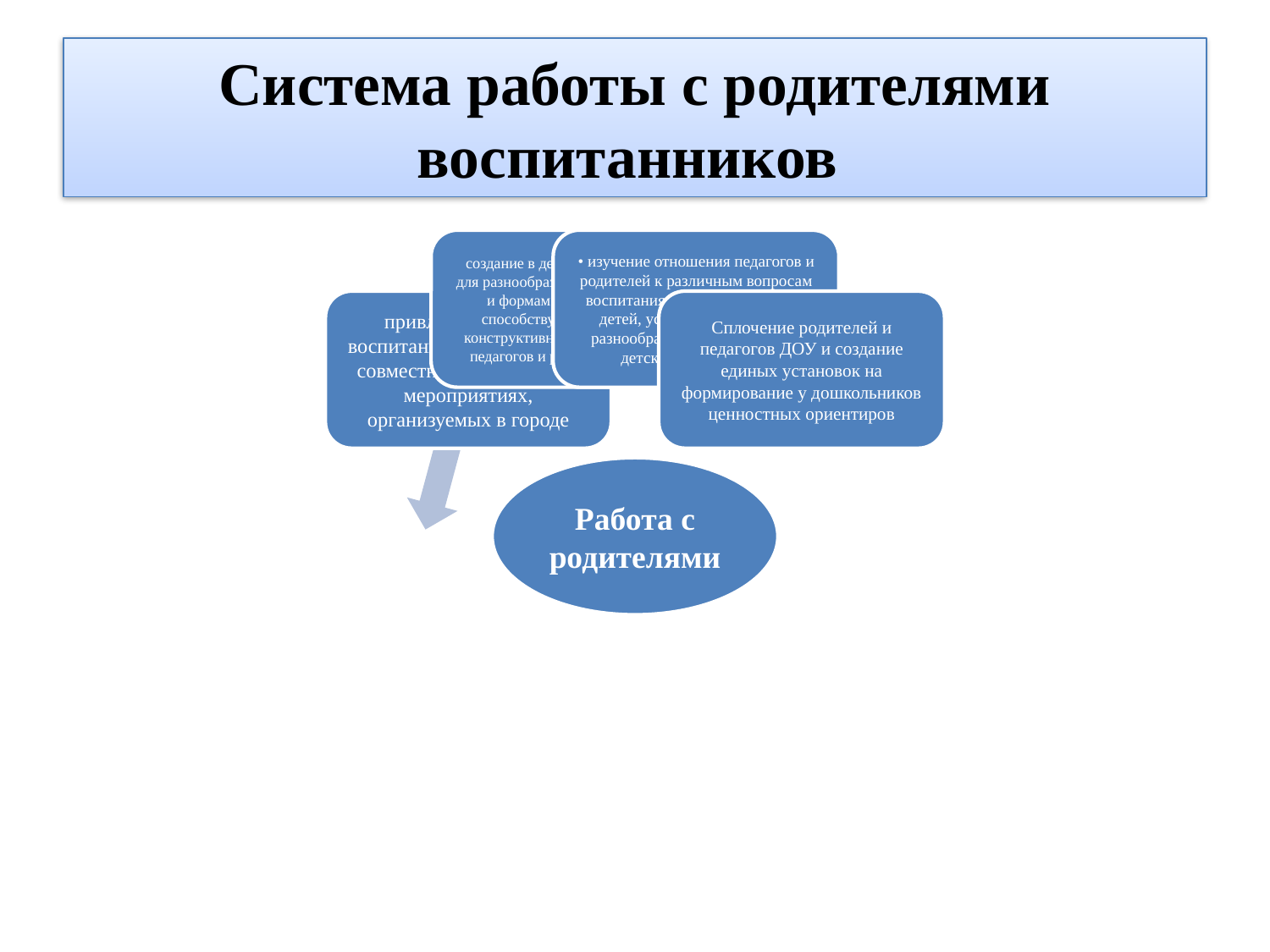

# Система работы с родителями воспитанников
Работа с родителями